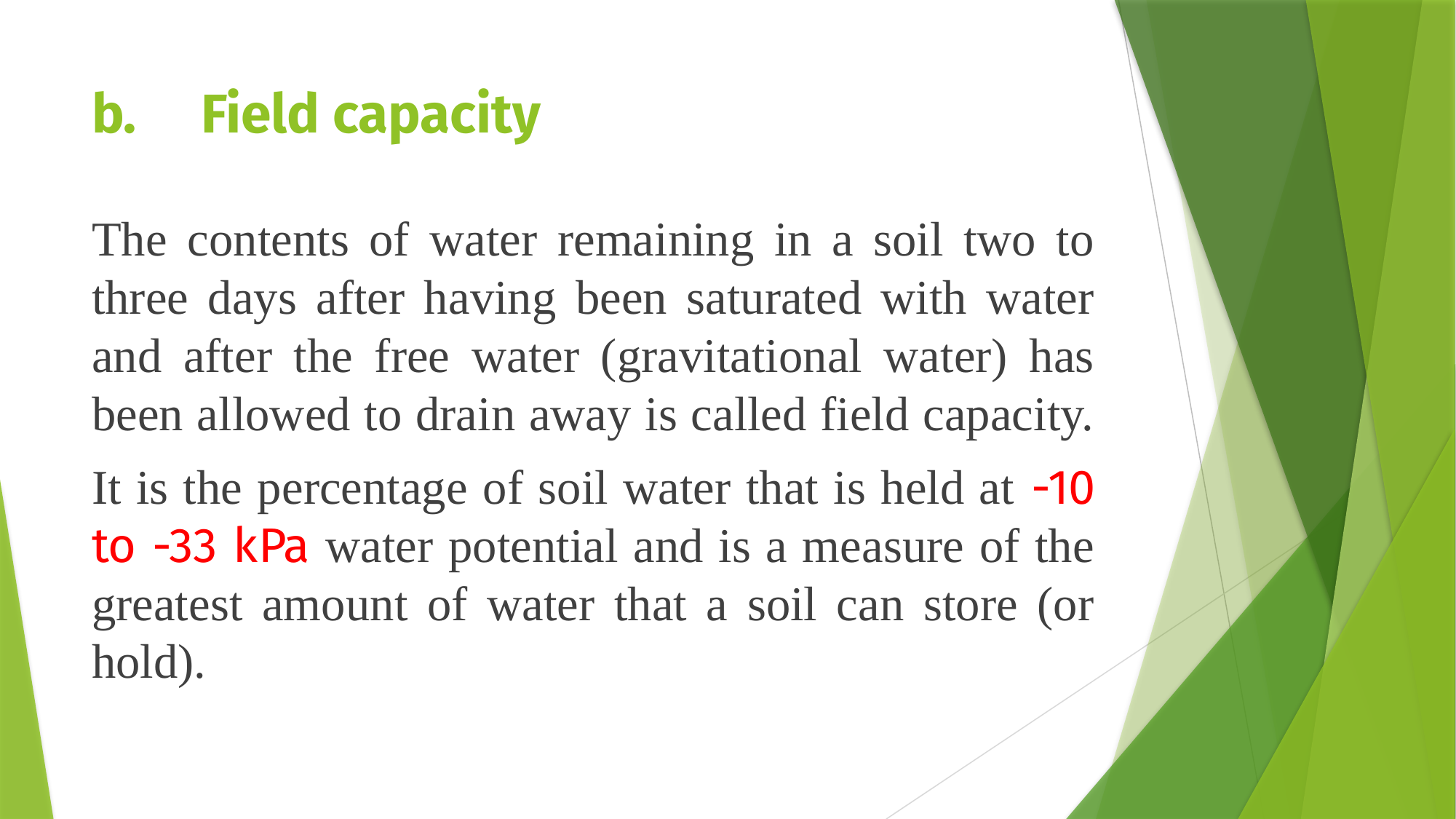

# b.	Field capacity
The contents of water remaining in a soil two to three days after having been saturated with water and after the free water (gravitational water) has been allowed to drain away is called field capacity.
It is the percentage of soil water that is held at -10 to -33 kPa water potential and is a measure of the greatest amount of water that a soil can store (or hold).